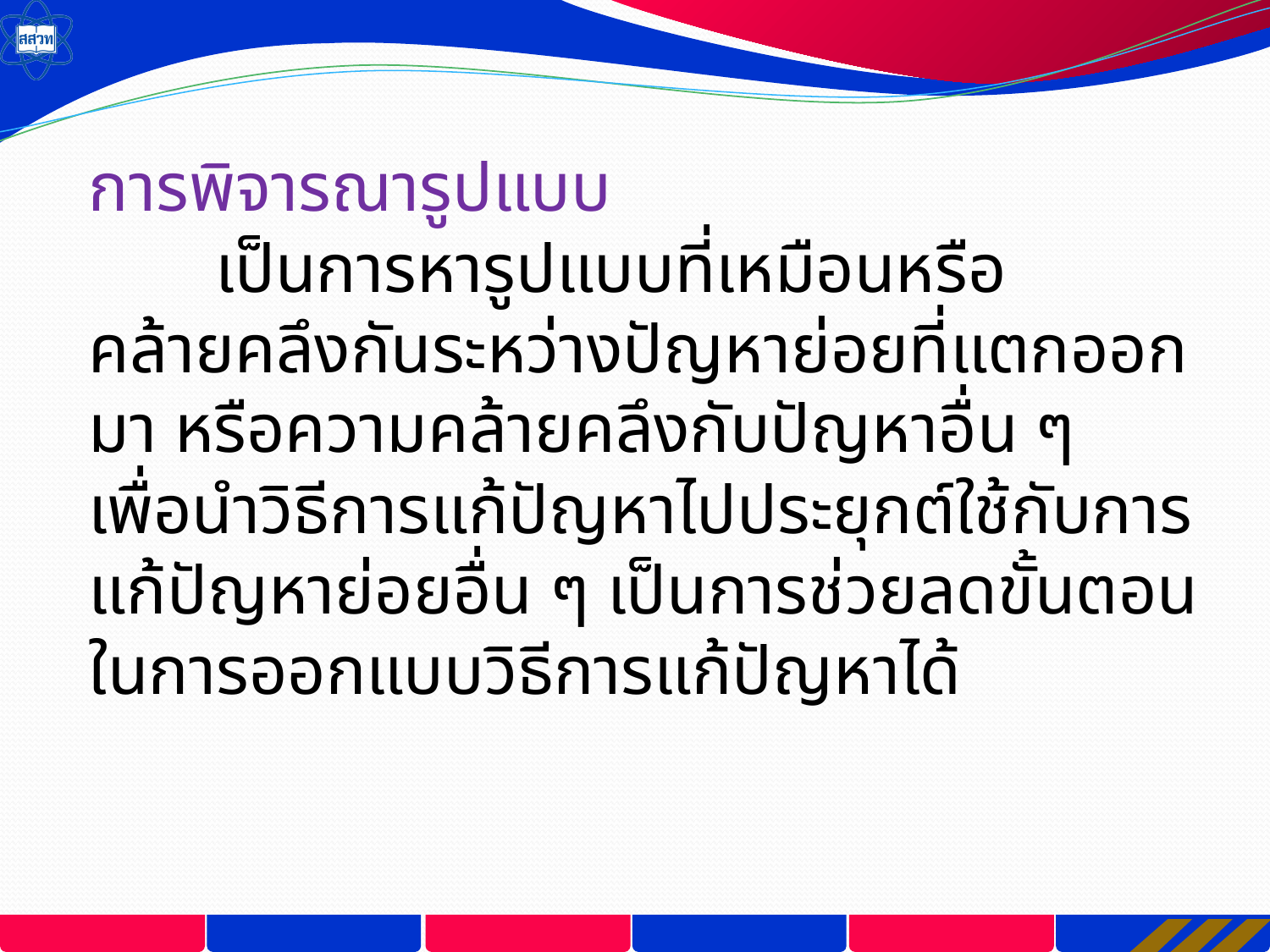

การพิจารณารูปแบบ
	เป็นการหารูปแบบที่เหมือนหรือคล้ายคลึงกันระหว่างปัญหาย่อยที่แตกออกมา หรือความคล้ายคลึงกับปัญหาอื่น ๆ  เพื่อนำวิธีการแก้ปัญหาไปประยุกต์ใช้กับการแก้ปัญหาย่อยอื่น ๆ เป็นการช่วยลดขั้นตอนในการออกแบบวิธีการแก้ปัญหาได้